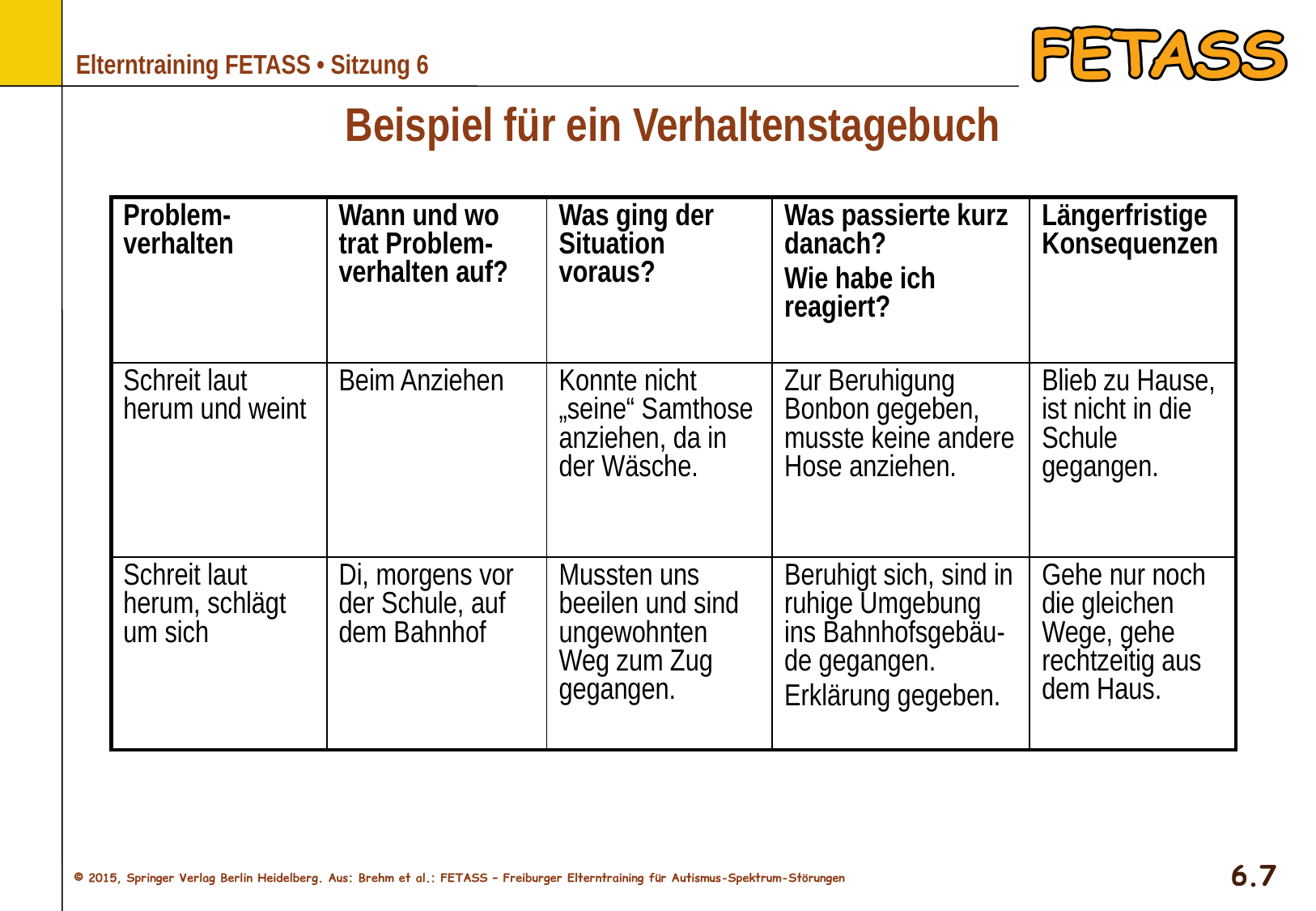

# Beispiel für ein Verhaltenstagebuch
| Problem-verhalten | Wann und wo trat Problem-verhalten auf? | Was ging der Situation voraus? | Was passierte kurz danach? Wie habe ich reagiert? | Längerfristige Konsequenzen |
| --- | --- | --- | --- | --- |
| Schreit laut herum und weint | Beim Anziehen | Konnte nicht „seine“ Samthose anziehen, da in der Wäsche. | Zur Beruhigung Bonbon gegeben, musste keine andere Hose anziehen. | Blieb zu Hause, ist nicht in die Schule gegangen. |
| Schreit laut herum, schlägt um sich | Di, morgens vor der Schule, auf dem Bahnhof | Mussten uns beeilen und sind ungewohnten Weg zum Zug gegangen. | Beruhigt sich, sind in ruhige Umgebung ins Bahnhofsgebäu-de gegangen. Erklärung gegeben. | Gehe nur noch die gleichen Wege, gehe rechtzeitig aus dem Haus. |
6.7